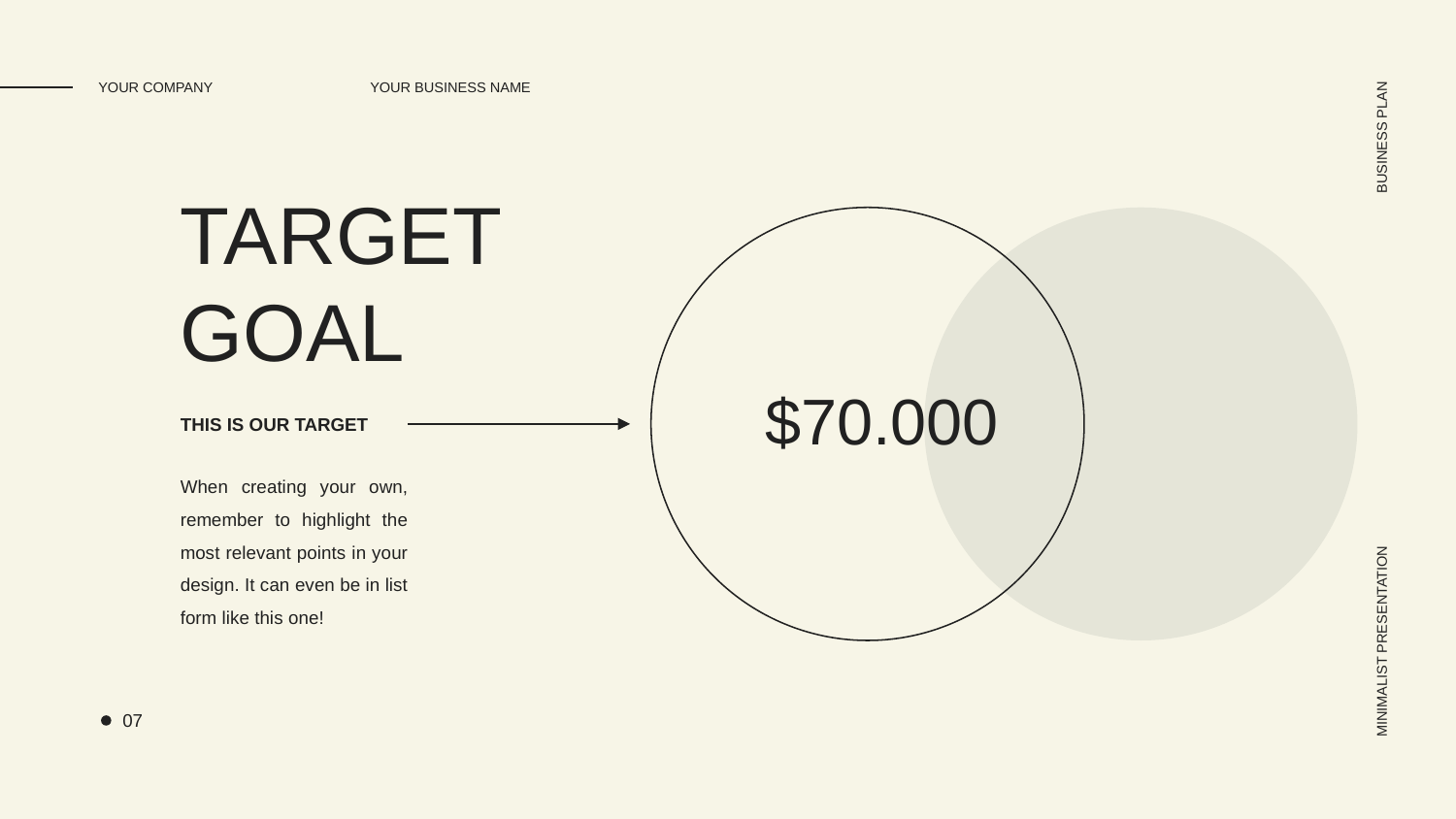

YOUR BUSINESS NAME
YOUR COMPANY
TARGET
GOAL
BUSINESS PLAN

$70.000
THIS IS OUR TARGET
When creating your own, remember to highlight the most relevant points in your design. It can even be in list form like this one!
MINIMALIST PRESENTATION
07